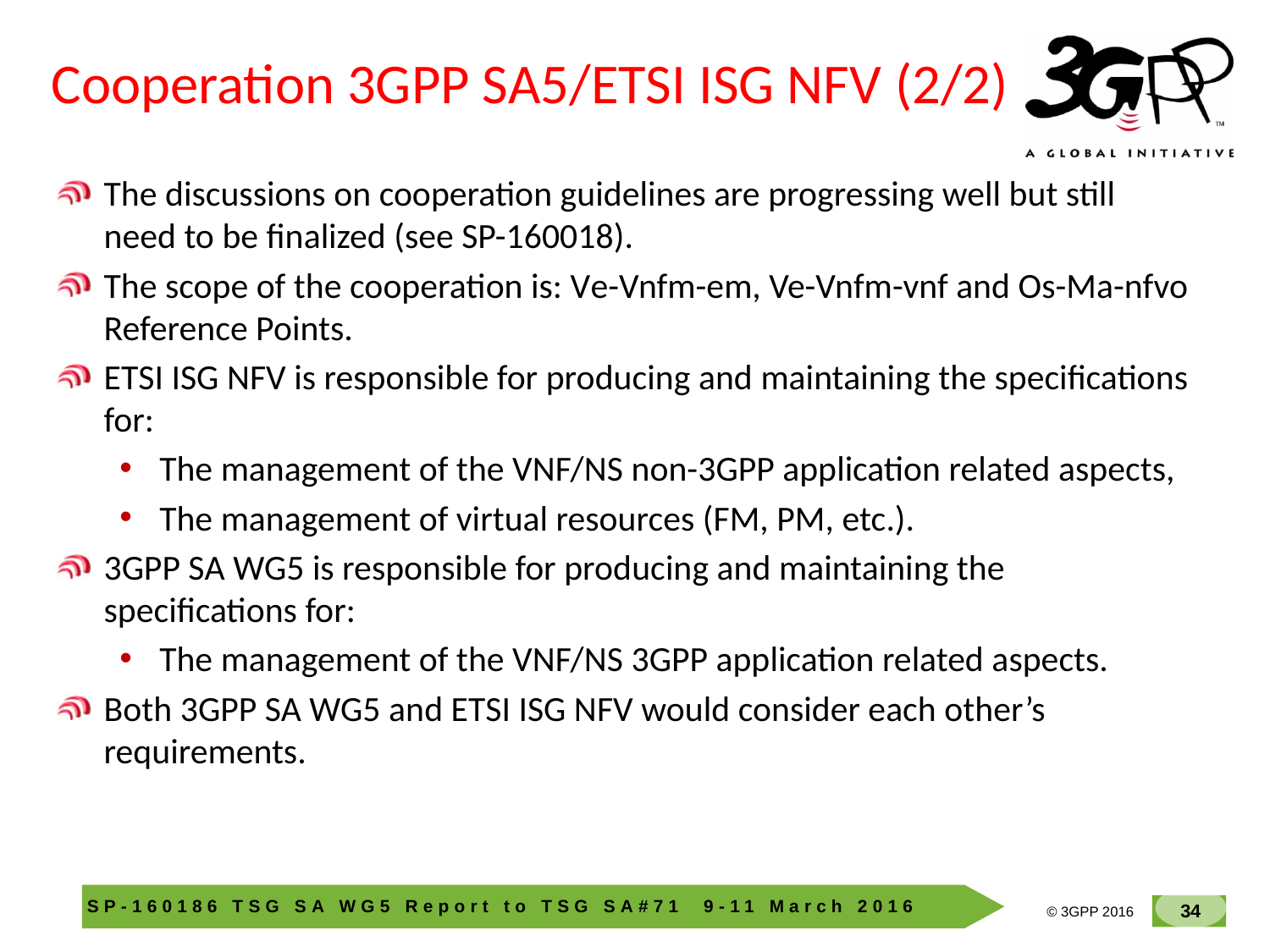

# Cooperation 3GPP SA5/ETSI ISG NFV (2/2)
The discussions on cooperation guidelines are progressing well but still need to be finalized (see SP-160018).
The scope of the cooperation is: Ve-Vnfm-em, Ve-Vnfm-vnf and Os-Ma-nfvo Reference Points.
ETSI ISG NFV is responsible for producing and maintaining the specifications for:
The management of the VNF/NS non-3GPP application related aspects,
The management of virtual resources (FM, PM, etc.).
3GPP SA WG5 is responsible for producing and maintaining the specifications for:
The management of the VNF/NS 3GPP application related aspects.
Both 3GPP SA WG5 and ETSI ISG NFV would consider each other’s requirements.